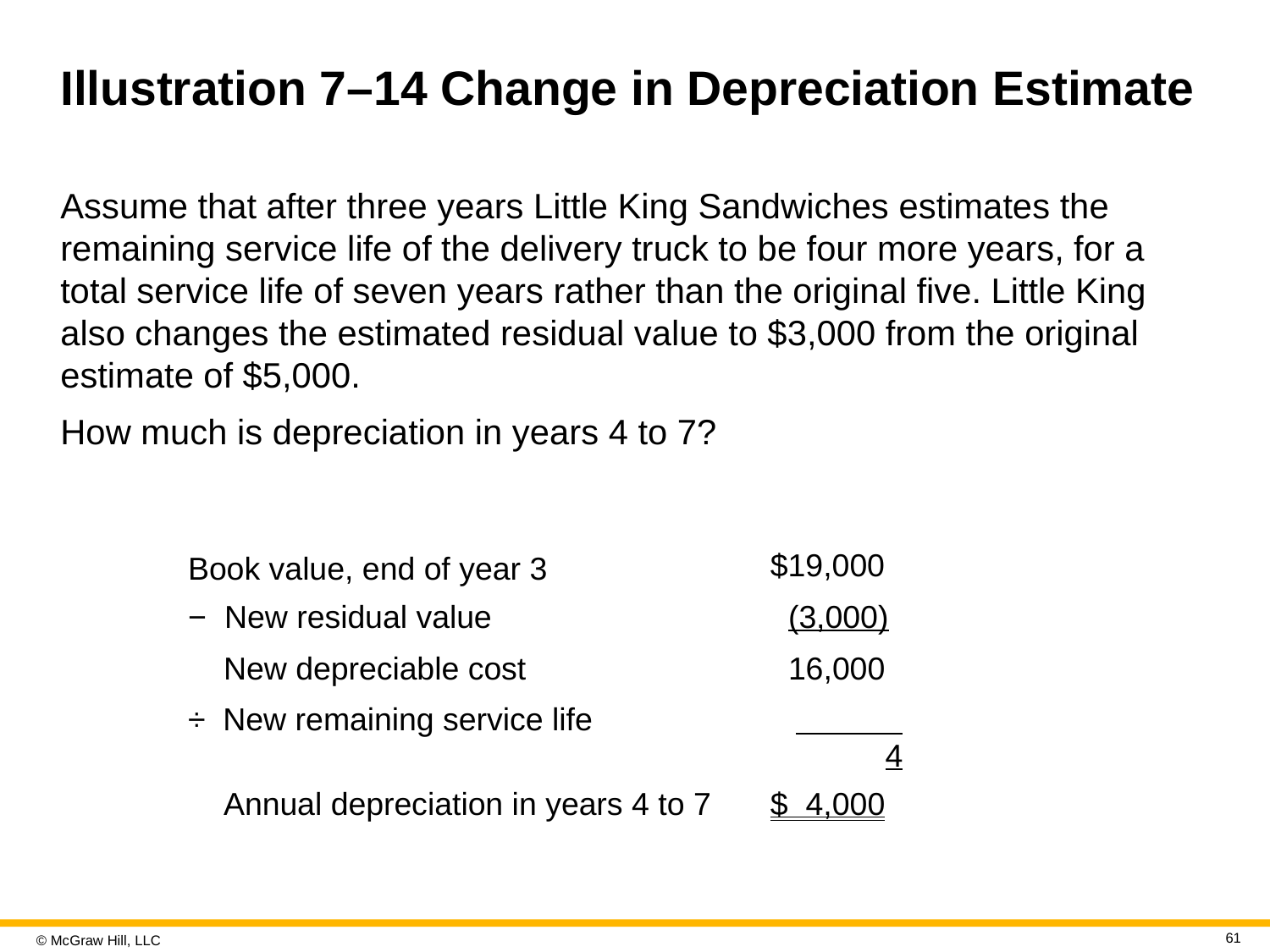

# Illustration 7–14 Change in Depreciation Estimate
Assume that after three years Little King Sandwiches estimates the remaining service life of the delivery truck to be four more years, for a total service life of seven years rather than the original five. Little King also changes the estimated residual value to $3,000 from the original estimate of $5,000.
How much is depreciation in years 4 to 7?
| Book value, end of year 3 | $19,000 |
| --- | --- |
| − New residual value | (3,000) |
| New depreciable cost | 16,000 |
| ÷ New remaining service life | 4 |
| Annual depreciation in years 4 to 7 | $ 4,000 |
61